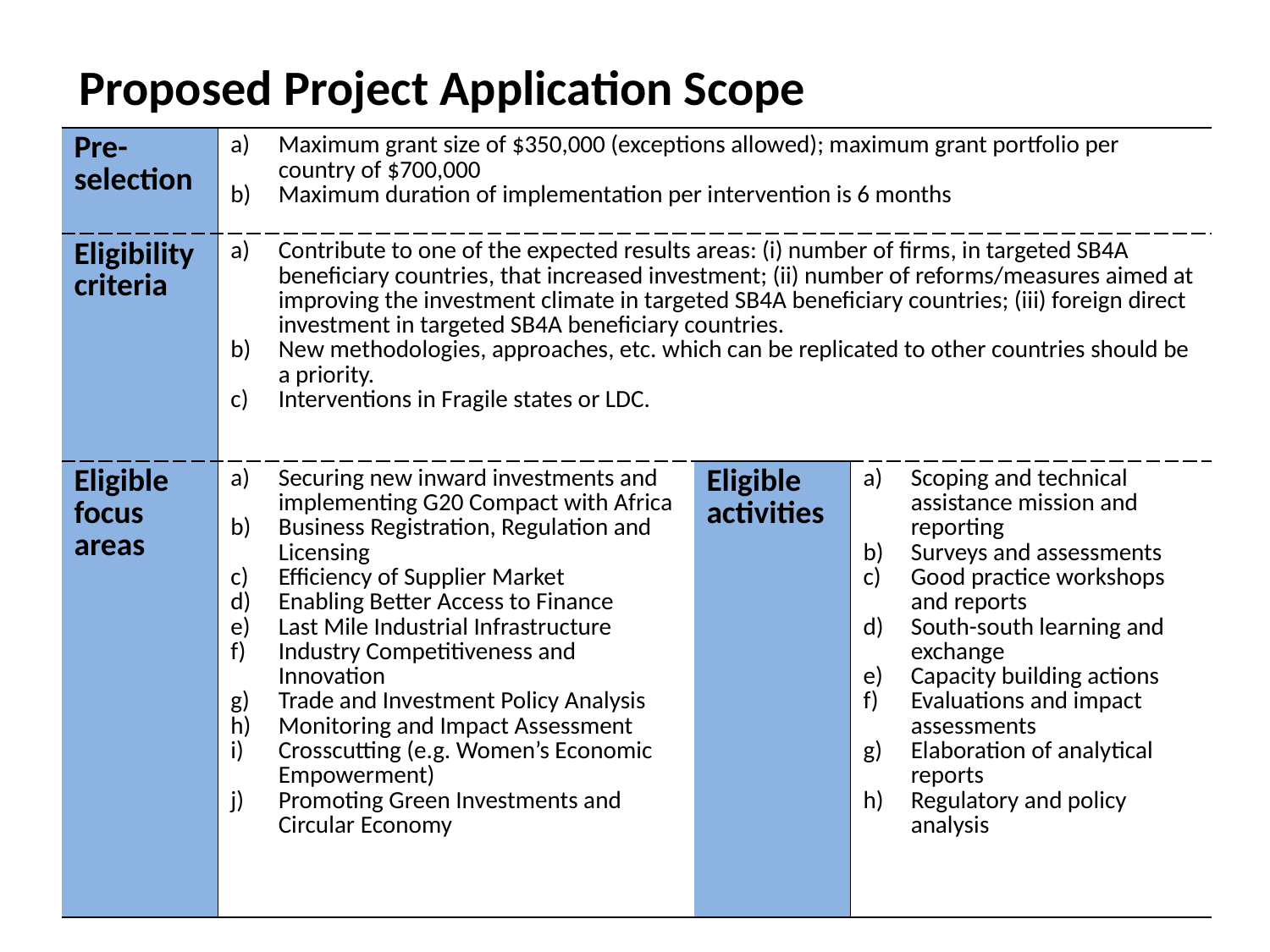

Proposed Project Application Scope
| Pre-selection | Maximum grant size of $350,000 (exceptions allowed); maximum grant portfolio per country of $700,000 Maximum duration of implementation per intervention is 6 months |  |  |
| --- | --- | --- | --- |
| Eligibility criteria | Contribute to one of the expected results areas: (i) number of firms, in targeted SB4A beneficiary countries, that increased investment; (ii) number of reforms/measures aimed at improving the investment climate in targeted SB4A beneficiary countries; (iii) foreign direct investment in targeted SB4A beneficiary countries. New methodologies, approaches, etc. which can be replicated to other countries should be a priority. Interventions in Fragile states or LDC. |  |  |
| Eligible focus areas | Securing new inward investments and implementing G20 Compact with Africa Business Registration, Regulation and Licensing Efficiency of Supplier Market Enabling Better Access to Finance Last Mile Industrial Infrastructure Industry Competitiveness and Innovation Trade and Investment Policy Analysis Monitoring and Impact Assessment Crosscutting (e.g. Women’s Economic Empowerment) Promoting Green Investments and Circular Economy | Eligible activities | Scoping and technical assistance mission and reporting Surveys and assessments Good practice workshops and reports South-south learning and exchange Capacity building actions Evaluations and impact assessments Elaboration of analytical reports Regulatory and policy analysis |